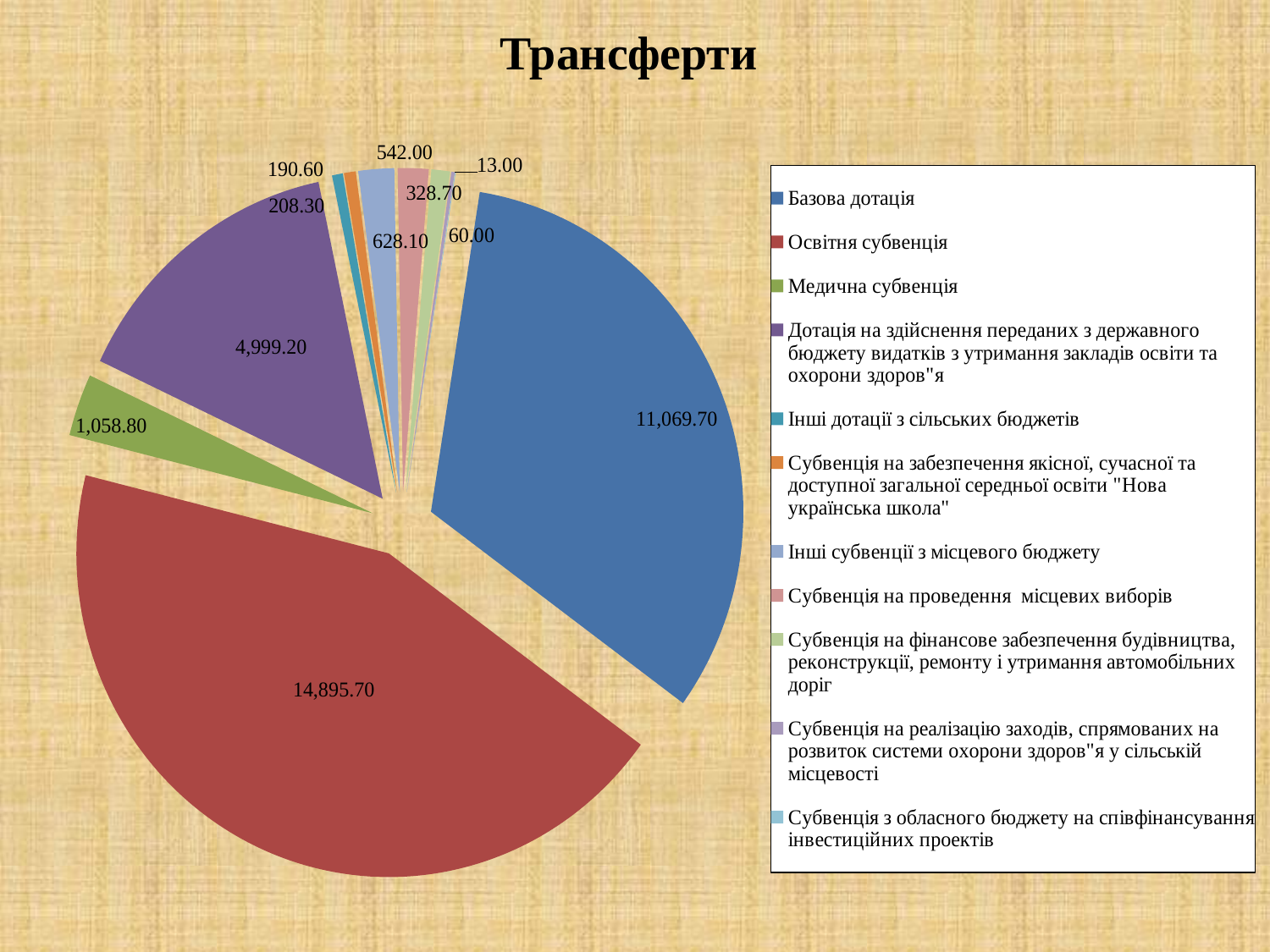

# Трансферти

### Chart

| Category | тис. грн. |
|---|---|
| Базова дотація  | 11069.7 |
| Освітня субвенція | 14895.7 |
| Медична субвенція | 1058.8 |
| Дотація на здійснення переданих з державного бюджету видатків з утримання закладів освіти та охорони здоров"я | 4999.2 |
| Інші дотації з сільських бюджетів | 190.6 |
| Субвенція на забезпечення якісної, сучасної та доступної загальної середньої освіти "Нова українська школа" | 208.3 |
| Інші субвенції з місцевого бюджету | 628.1 |
| Субвенція на проведення  місцевих виборів | 542.0 |
| Субвенція на фінансове забезпечення будівництва, реконструкції, ремонту і утримання автомобільних доріг | 328.7 |
| Субвенція на реалізацію заходів, спрямованих на розвиток системи охорони здоров"я у сільській місцевості  | 60.0 |
| Субвенція з обласного бюджету на співфінансування інвестиційних проектів | 13.0 |